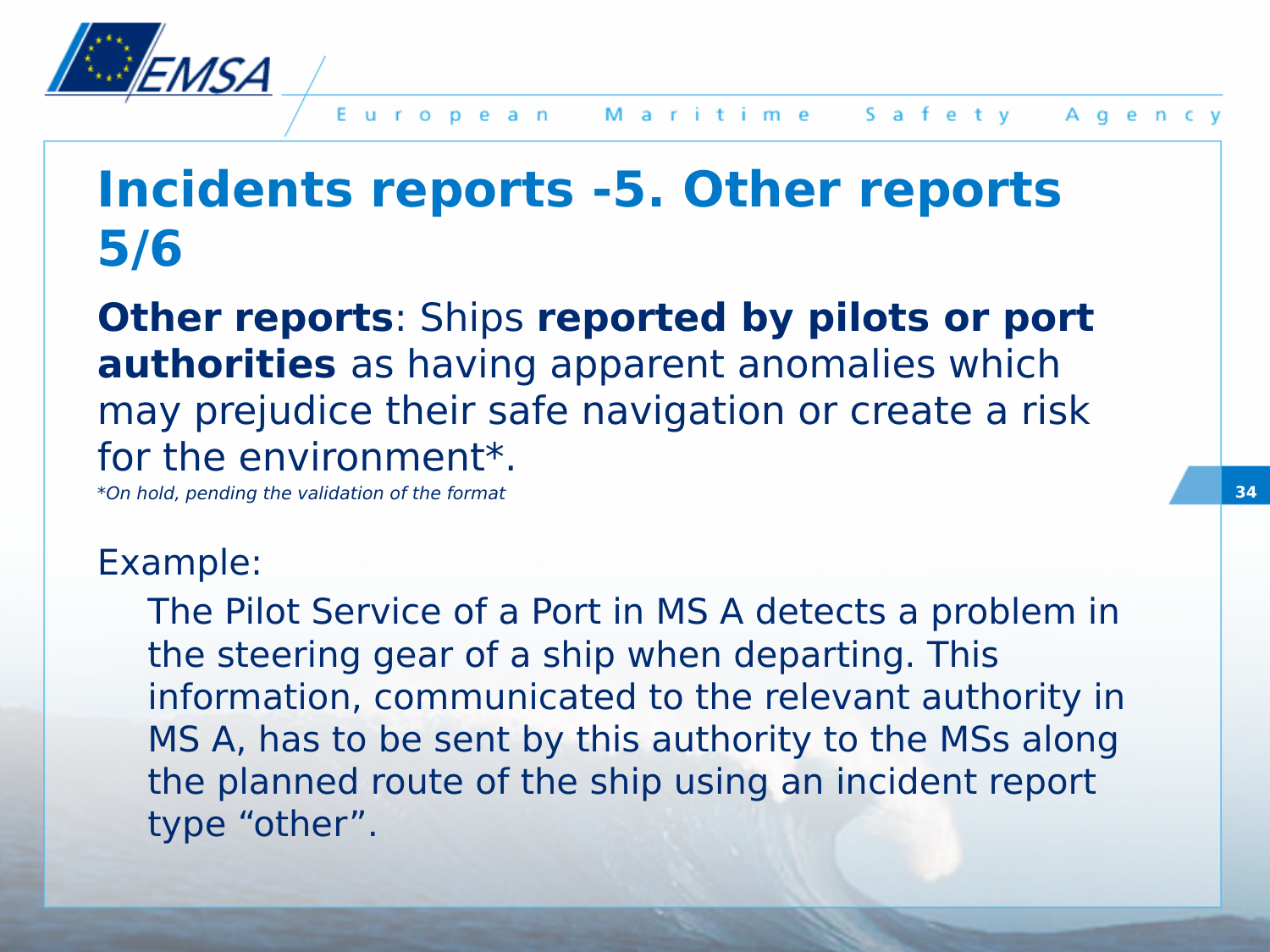

# Incidents reports -5. Other reports 5/6
Other reports: Ships reported by pilots or port authorities as having apparent anomalies which may prejudice their safe navigation or create a risk for the environment*.
*On hold, pending the validation of the format

Example:
The Pilot Service of a Port in MS A detects a problem in the steering gear of a ship when departing. This information, communicated to the relevant authority in MS A, has to be sent by this authority to the MSs along the planned route of the ship using an incident report type “other”.

34